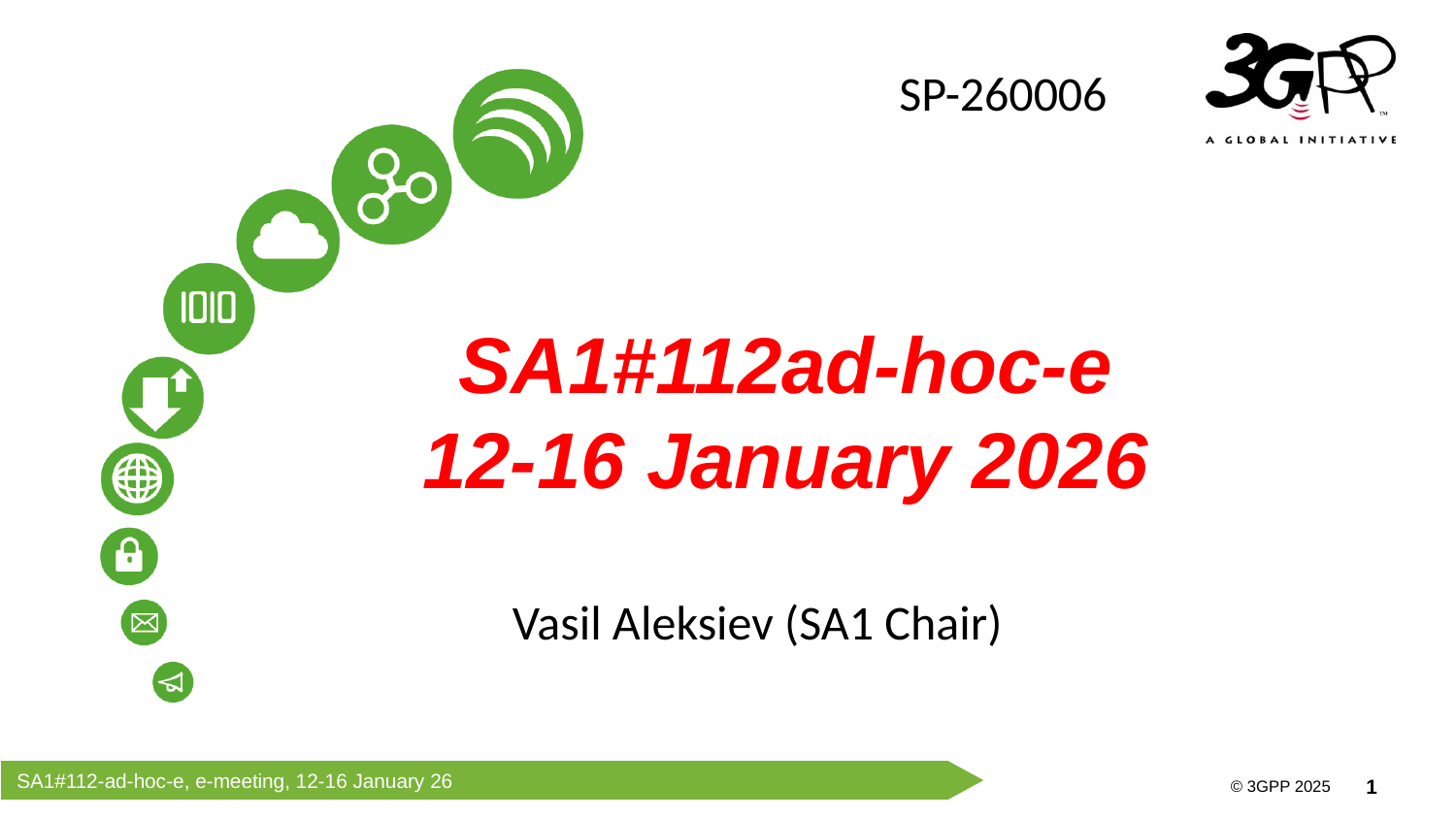

SP-260006
SA1#112ad-hoc-e
12-16 January 2026
Vasil Aleksiev (SA1 Chair)
SA1#112-ad-hoc-e, e-meeting, 12-16 January 26

© 3GPP 2025